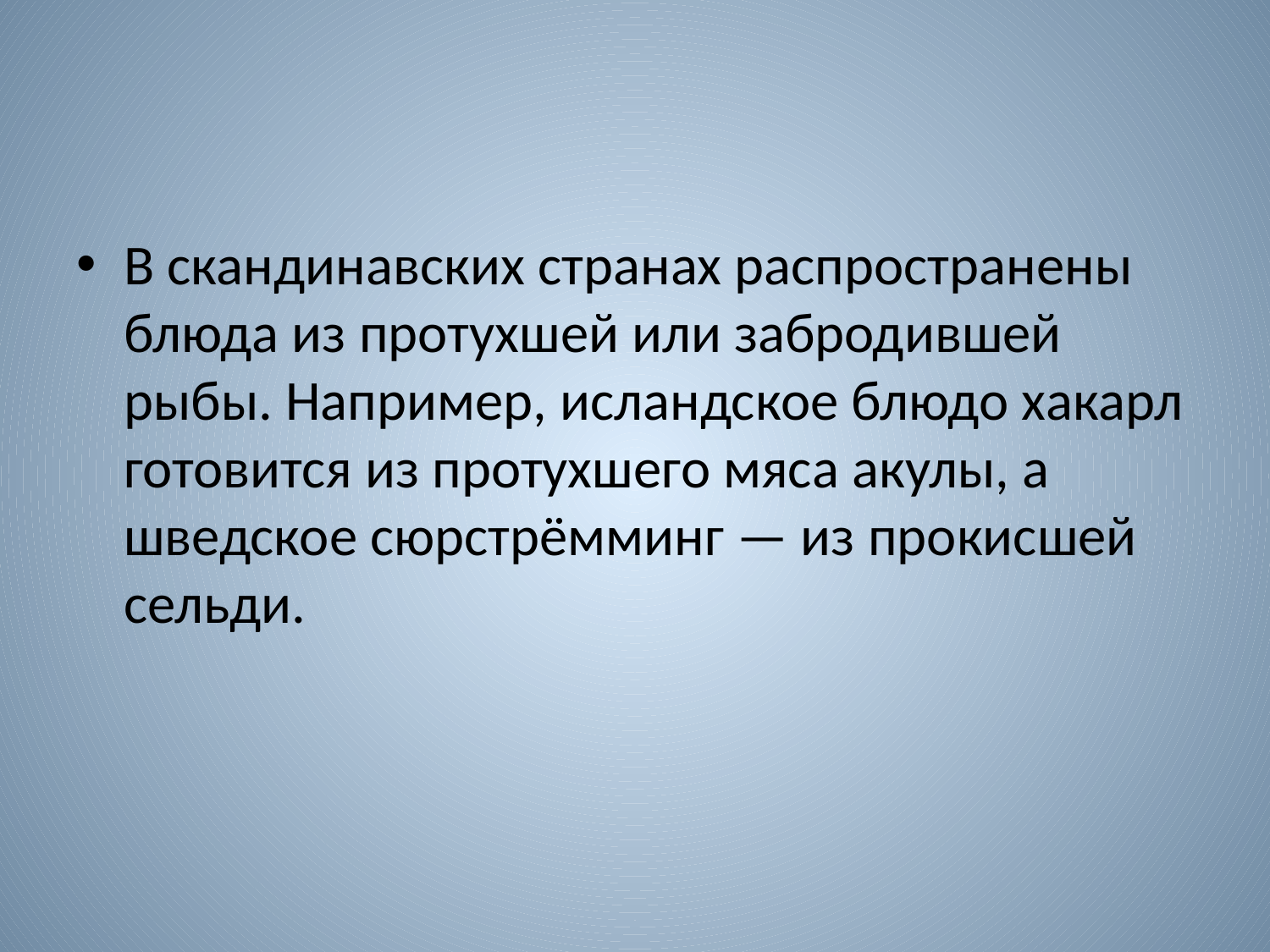

В скандинавских странах распространены блюда из протухшей или забродившей рыбы. Например, исландское блюдо хакарл готовится из протухшего мяса акулы, а шведское сюрстрёмминг — из прокисшей сельди.